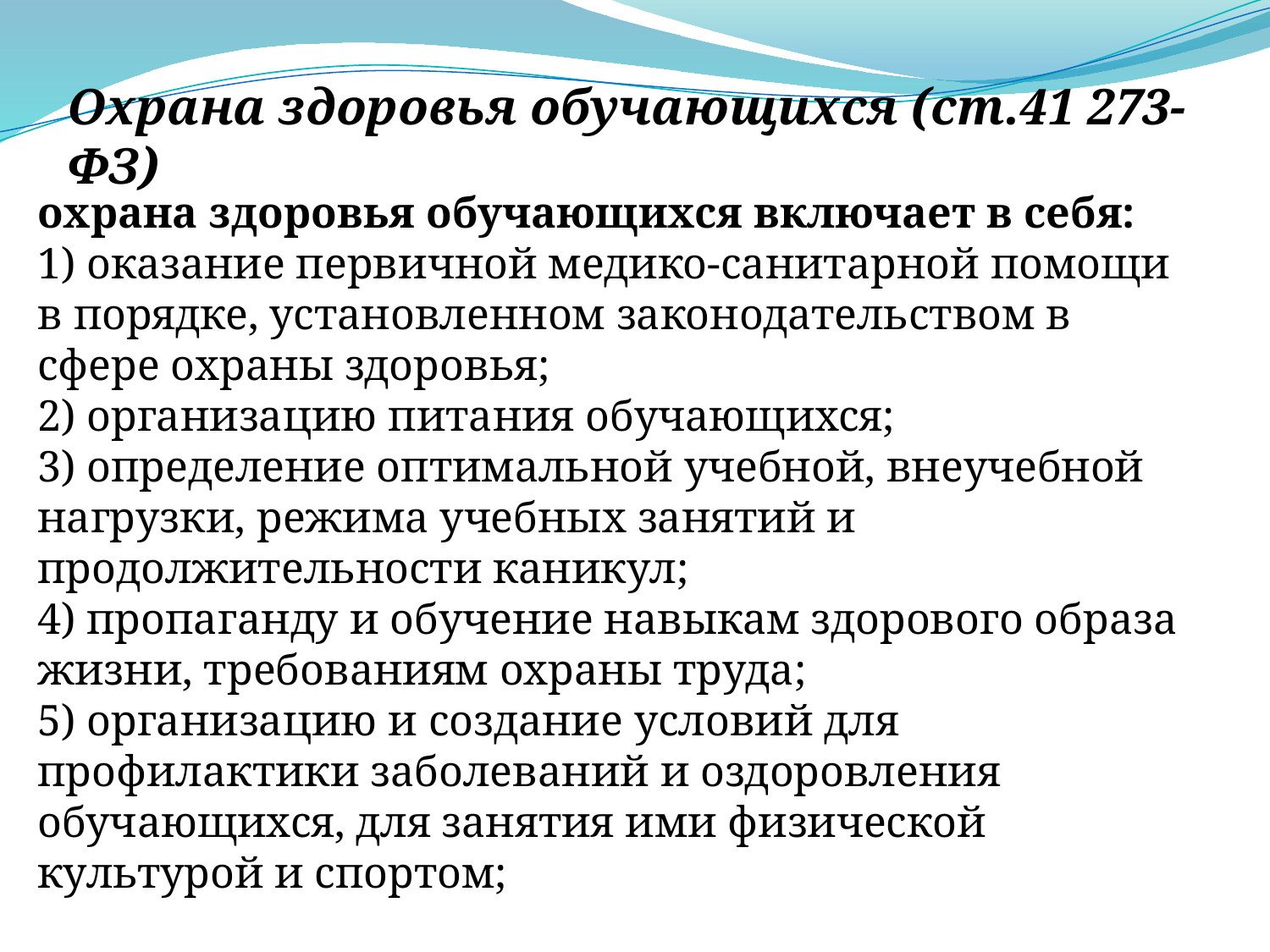

Охрана здоровья обучающихся (ст.41 273-ФЗ)
охрана здоровья обучающихся включает в себя:
1) оказание первичной медико-санитарной помощи в порядке, установленном законодательством в сфере охраны здоровья;
2) организацию питания обучающихся;
3) определение оптимальной учебной, внеучебной нагрузки, режима учебных занятий и продолжительности каникул;
4) пропаганду и обучение навыкам здорового образа жизни, требованиям охраны труда;
5) организацию и создание условий для профилактики заболеваний и оздоровления обучающихся, для занятия ими физической культурой и спортом;